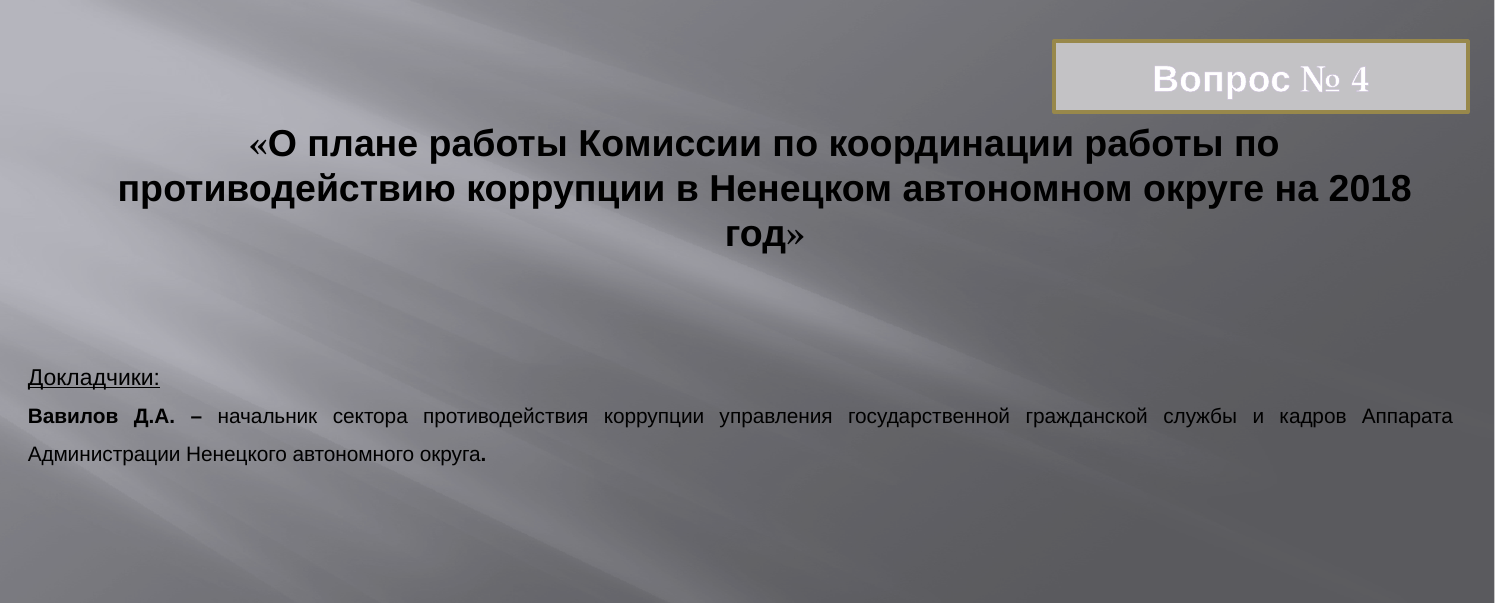

Вопрос № 4
#
«О плане работы Комиссии по координации работы по противодействию коррупции в Ненецком автономном округе на 2018 год»

Докладчики:
Вавилов Д.А. – начальник сектора противодействия коррупции управления государственной гражданской службы и кадров Аппарата Администрации Ненецкого автономного округа.